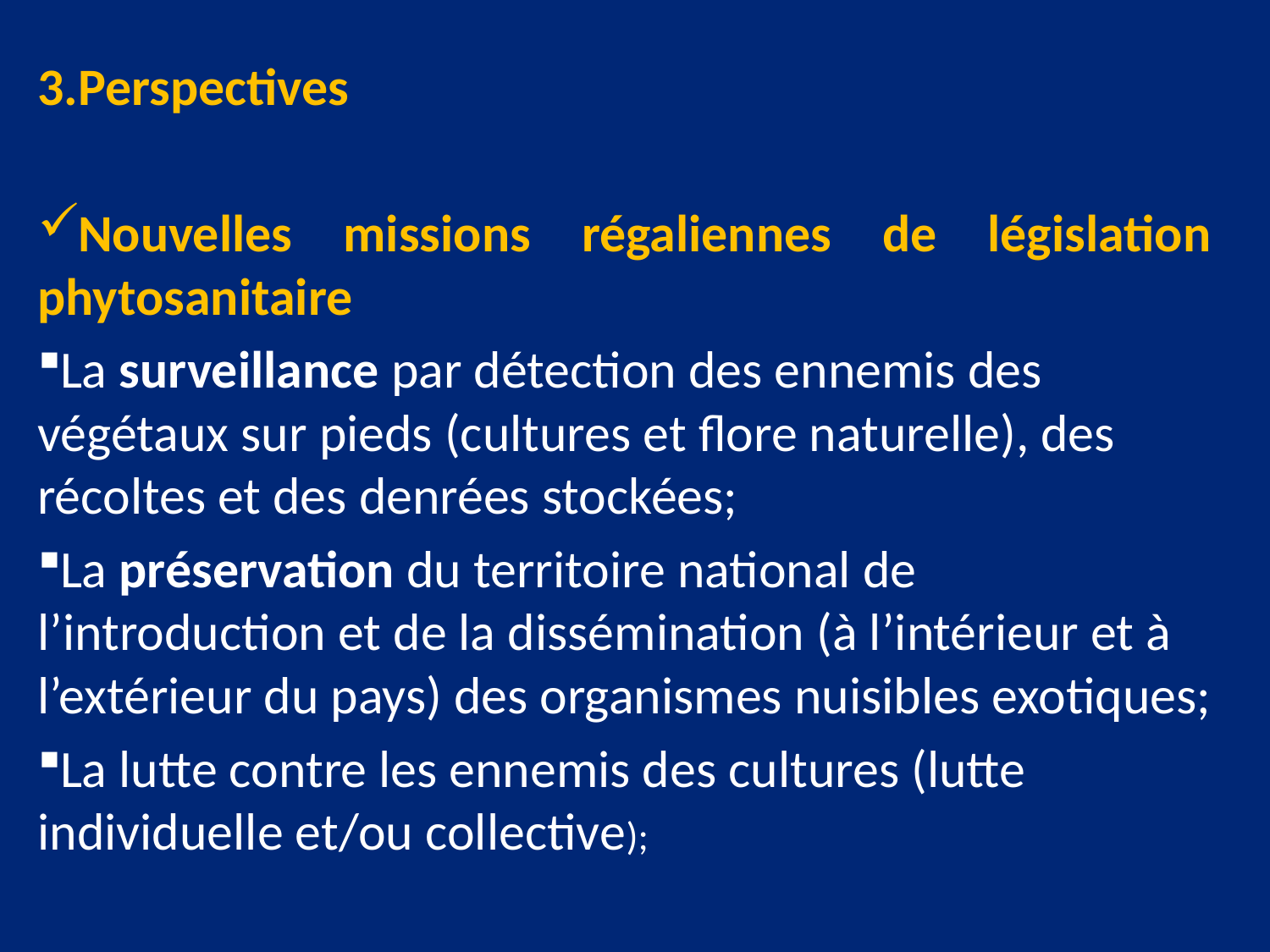

3.Perspectives

Nouvelles missions régaliennes de législation phytosanitaire
La surveillance par détection des ennemis des végétaux sur pieds (cultures et flore naturelle), des récoltes et des denrées stockées;
La préservation du territoire national de l’introduction et de la dissémination (à l’intérieur et à l’extérieur du pays) des organismes nuisibles exotiques;
La lutte contre les ennemis des cultures (lutte individuelle et/ou collective);